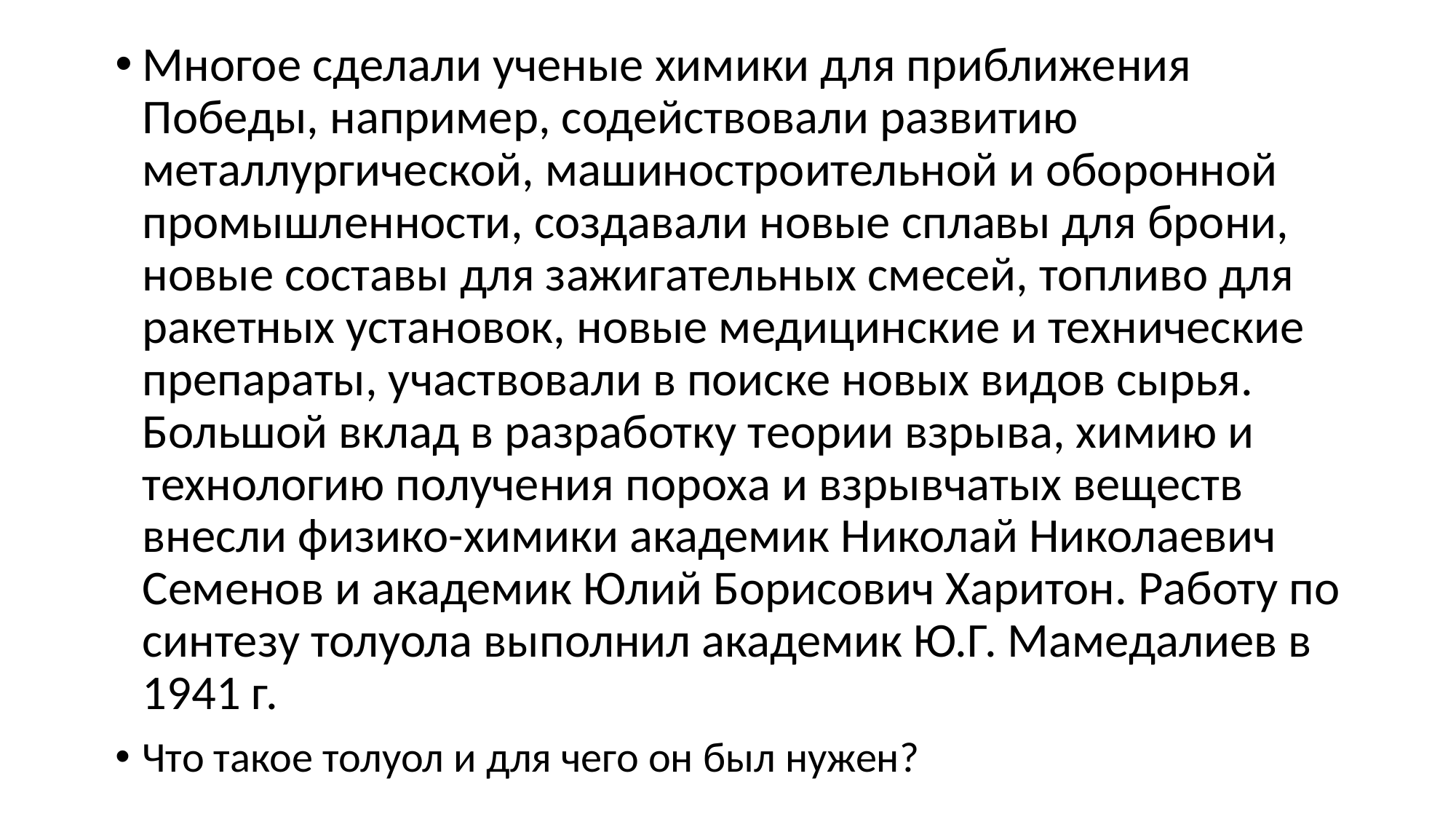

Многое сделали ученые химики для приближения Победы, например, содействовали развитию металлургической, машиностроительной и оборонной промышленности, создавали новые сплавы для брони, новые составы для зажигательных смесей, топливо для ракетных установок, новые медицинские и технические препараты, участвовали в поиске новых видов сырья. Большой вклад в разработку теории взрыва, химию и технологию получения пороха и взрывчатых веществ внесли физико-химики академик Николай Николаевич Семенов и академик Юлий Борисович Харитон. Работу по синтезу толуола выполнил академик Ю.Г. Мамедалиев в 1941 г.
Что такое толуол и для чего он был нужен?